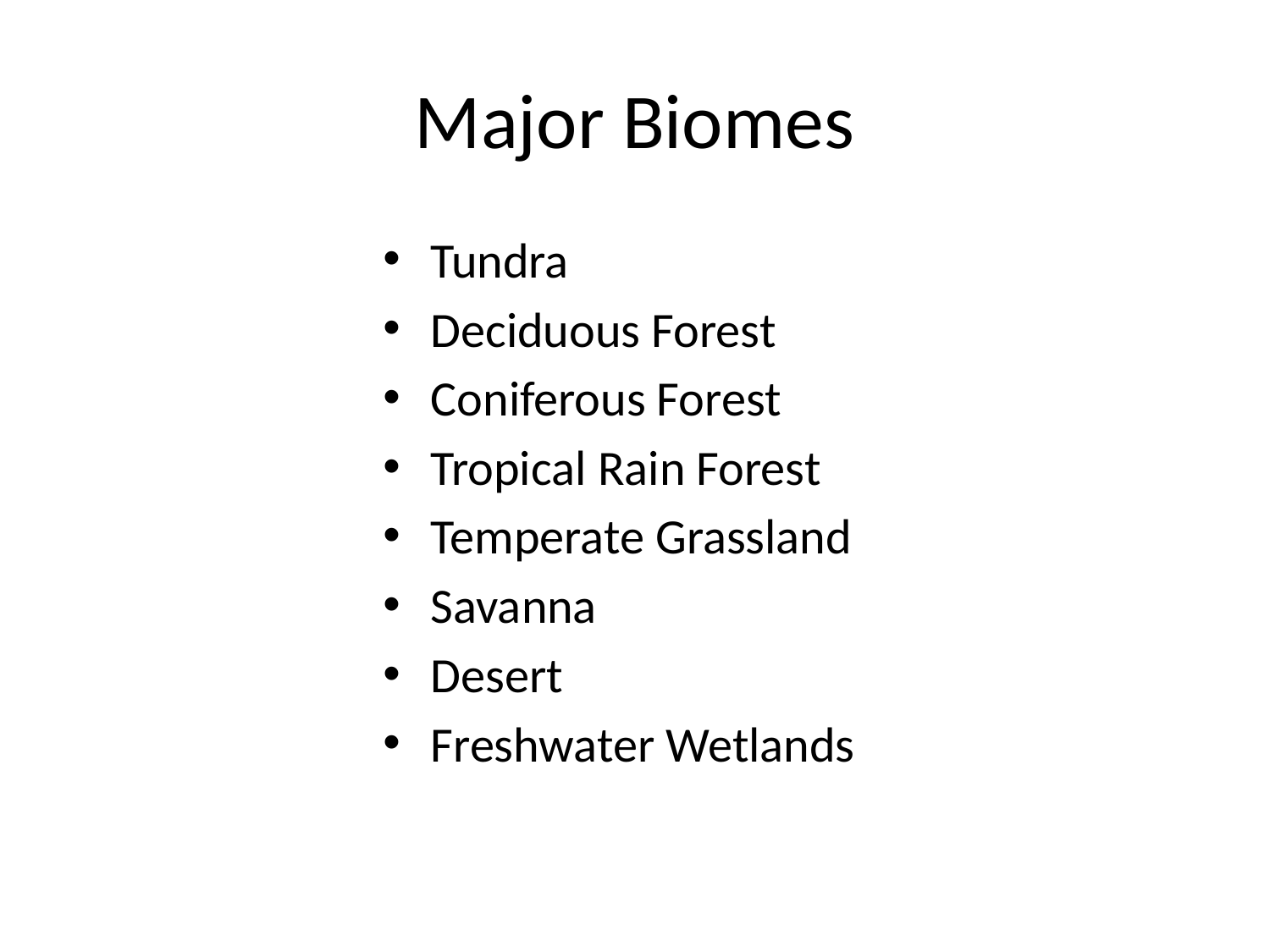

# Major Biomes
Tundra
Deciduous Forest
Coniferous Forest
Tropical Rain Forest
Temperate Grassland
Savanna
Desert
Freshwater Wetlands